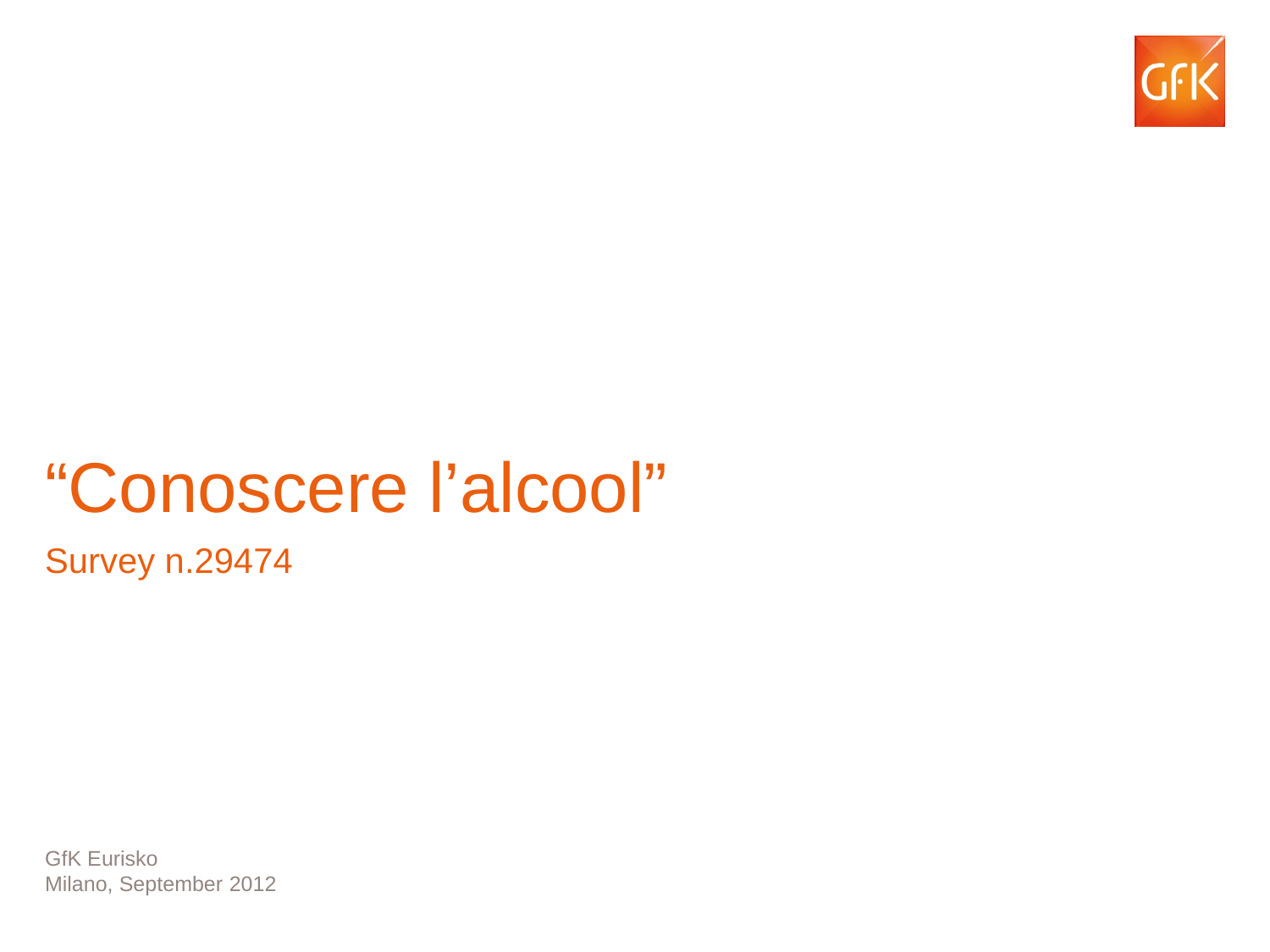

# “Conoscere l’alcool”
Survey n.29474
GfK Eurisko
Milano, September 2012